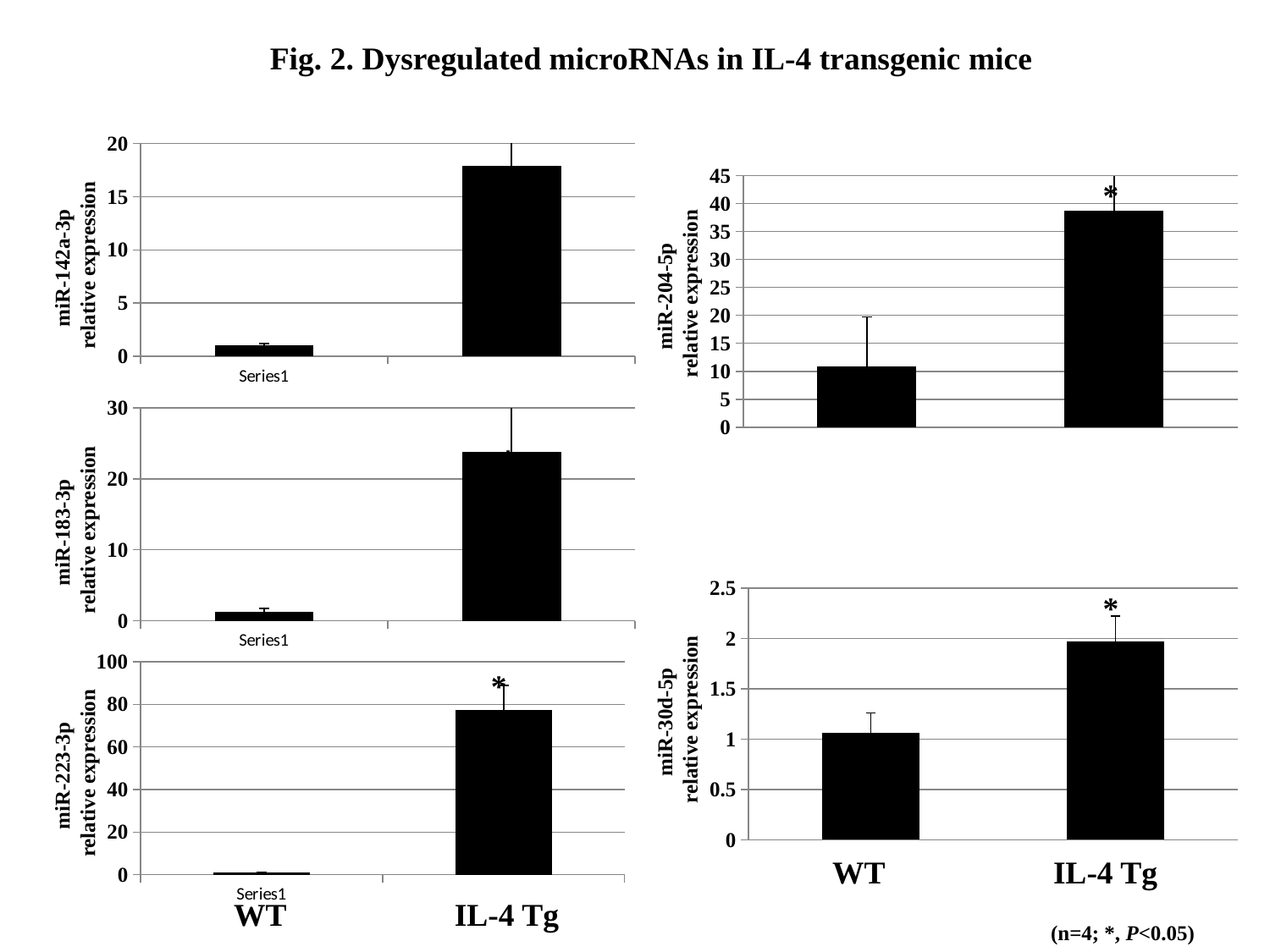

Fig. 2. Dysregulated microRNAs in IL-4 transgenic mice

[unsupported chart]

[unsupported chart]

[unsupported chart]

WT                     IL-4 Tg
WT                     IL-4 Tg
*

### Chart

| Category |  |
|---|---|
*
miR-142a-3p
relative expression
miR-204-5p
relative expression
*
miR-183-3p
relative expression

### Chart

| Category |  |
|---|---|
*
*
miR-30d-5p
relative expression
miR-223-3p
relative expression
(n=4; *, P<0.05)